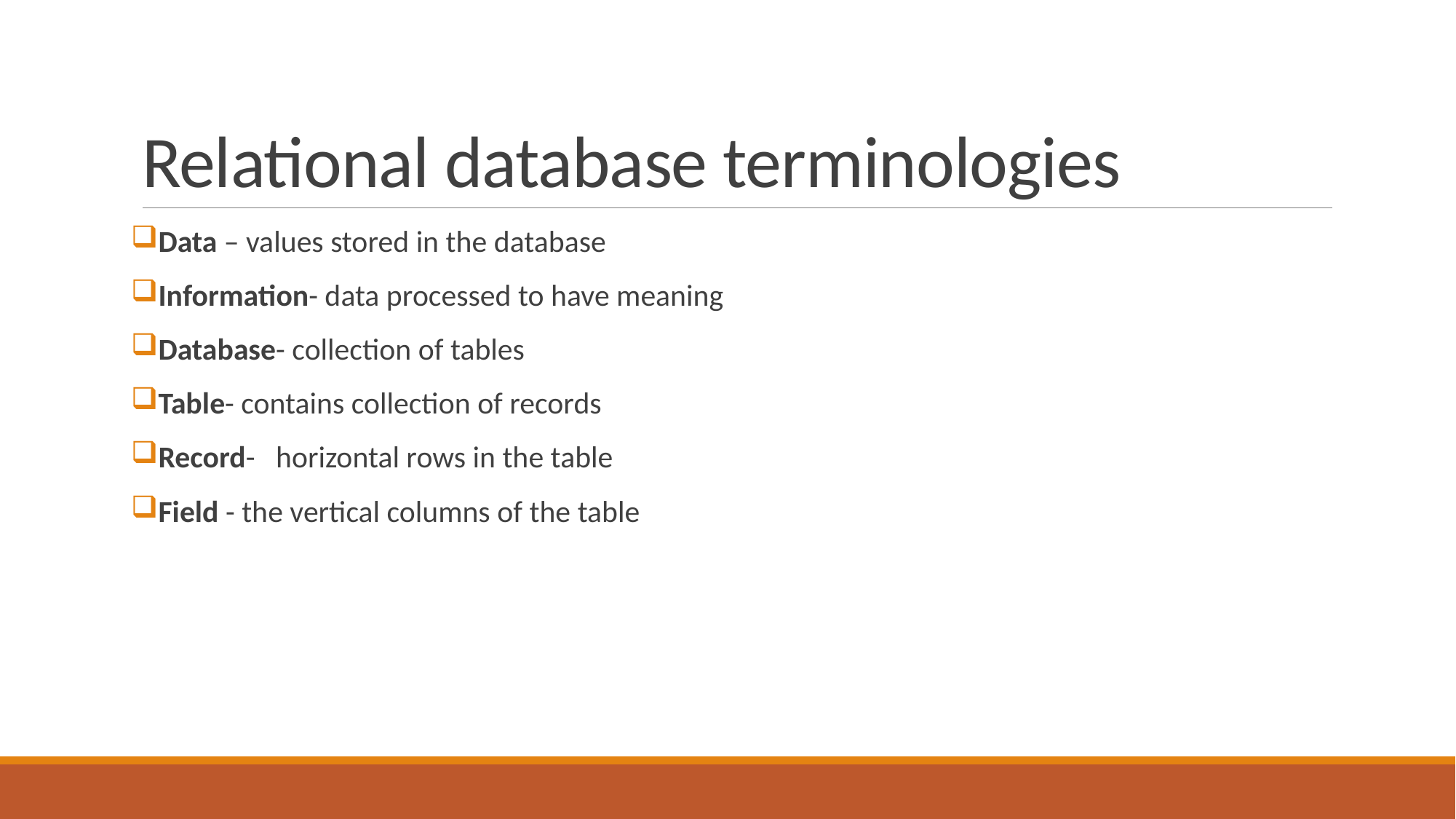

# Relational database terminologies
Data – values stored in the database
Information- data processed to have meaning
Database- collection of tables
Table- contains collection of records
Record-   horizontal rows in the table
Field - the vertical columns of the table